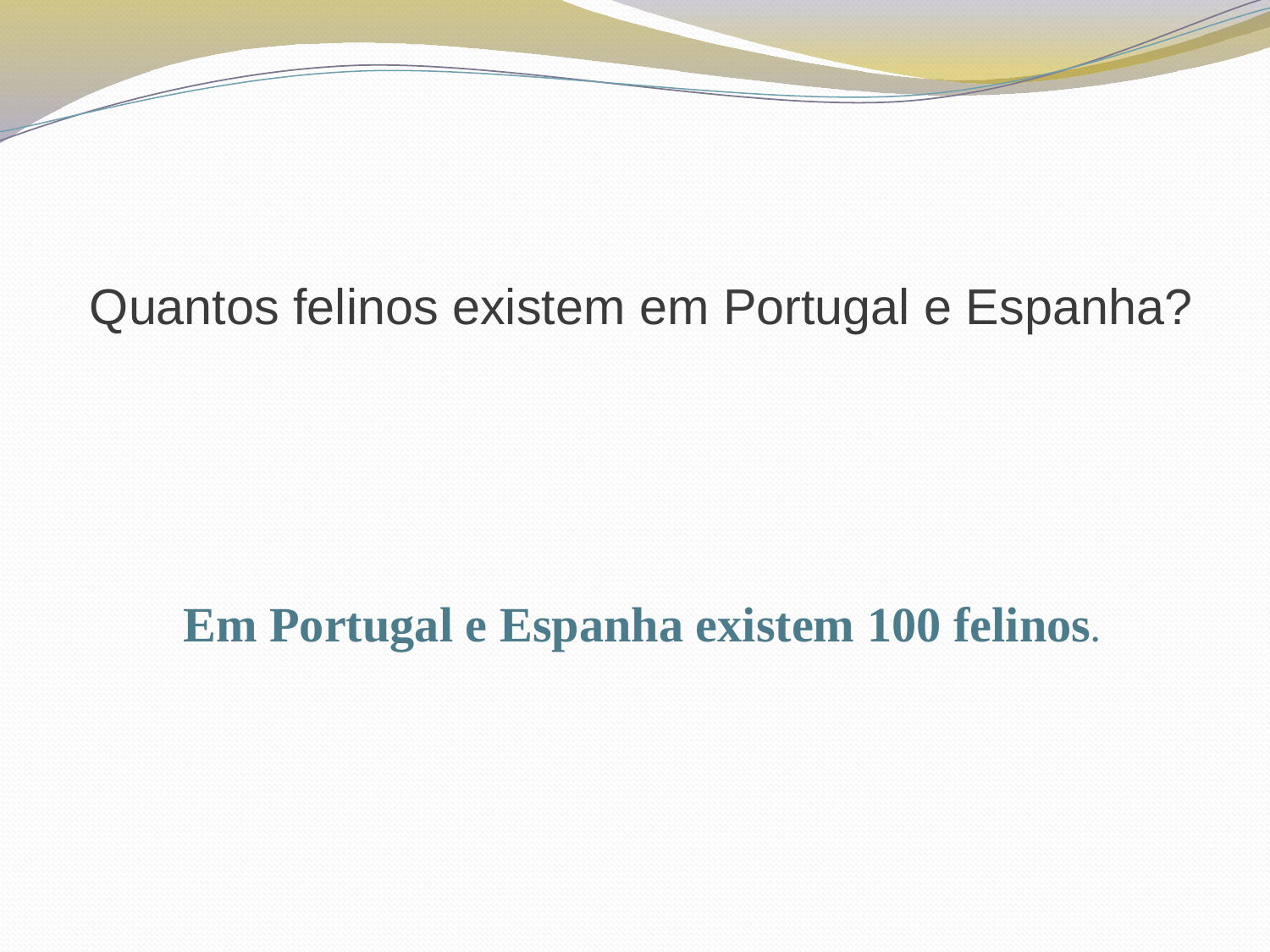

# Quantos felinos existem em Portugal e Espanha?
Em Portugal e Espanha existem 100 felinos.